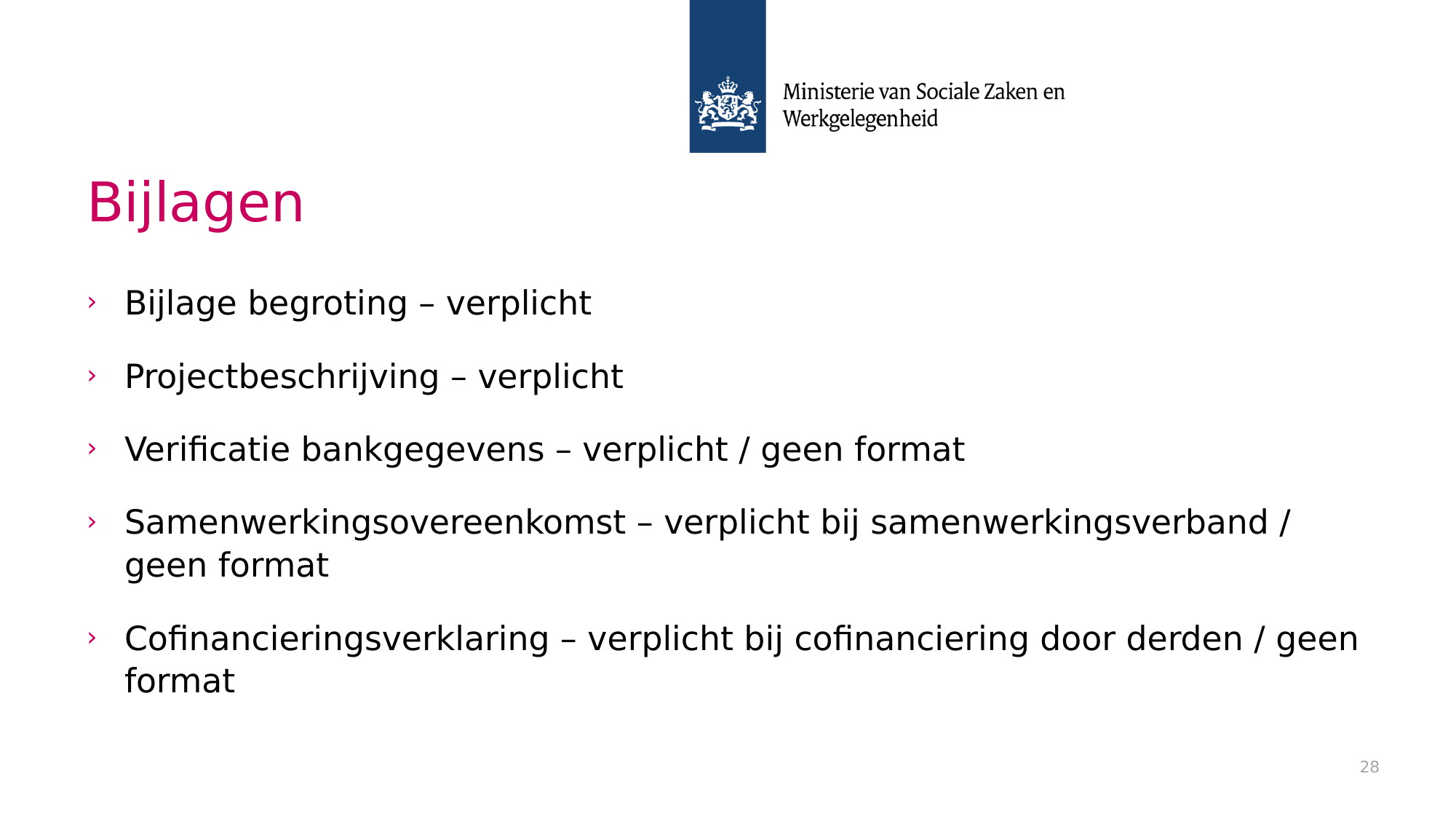

# Bijlagen
Bijlage begroting – verplicht
Projectbeschrijving – verplicht
Verificatie bankgegevens – verplicht / geen format
Samenwerkingsovereenkomst – verplicht bij samenwerkingsverband / geen format
Cofinancieringsverklaring – verplicht bij cofinanciering door derden / geen format

28